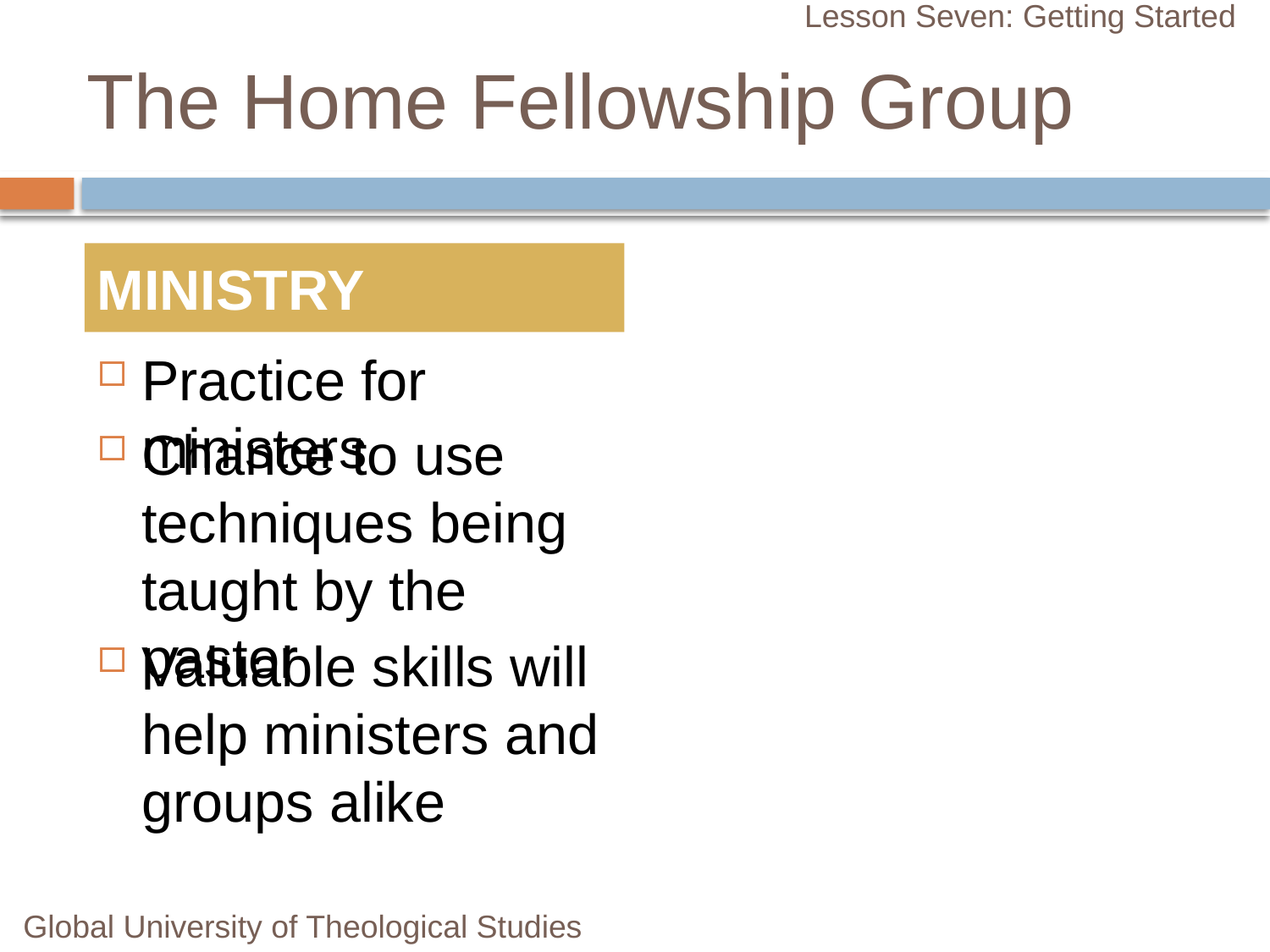

Lesson Seven: Getting Started
# The Home Fellowship Group
MINISTRY
Practice for ministers
Chance to use techniques being taught by the pastor
Valuable skills will help ministers and groups alike
Global University of Theological Studies